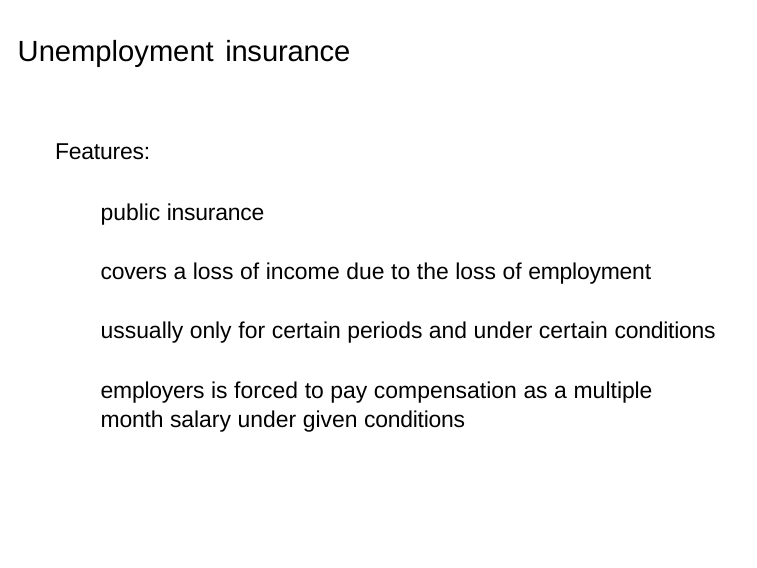

# Unemployment insurance
Features:

public insurance
covers a loss of income due to the loss of employment ussually only for certain periods and under certain conditions

employers is forced to pay compensation as a multiple month salary under given conditions
Jirˇí Valecký (VSB-TUO)
8 / 20